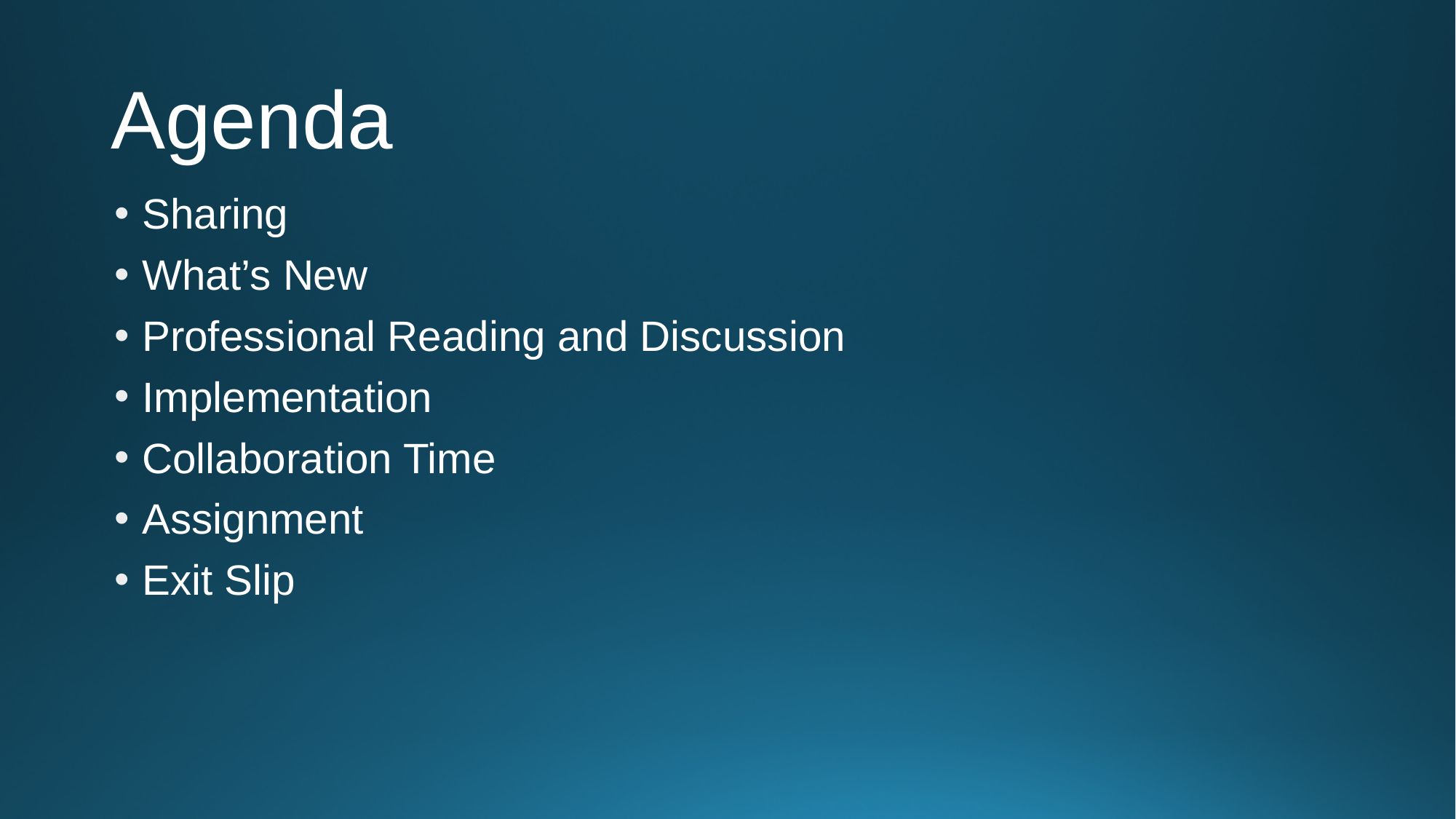

# Agenda
Sharing
What’s New
Professional Reading and Discussion
Implementation
Collaboration Time
Assignment
Exit Slip